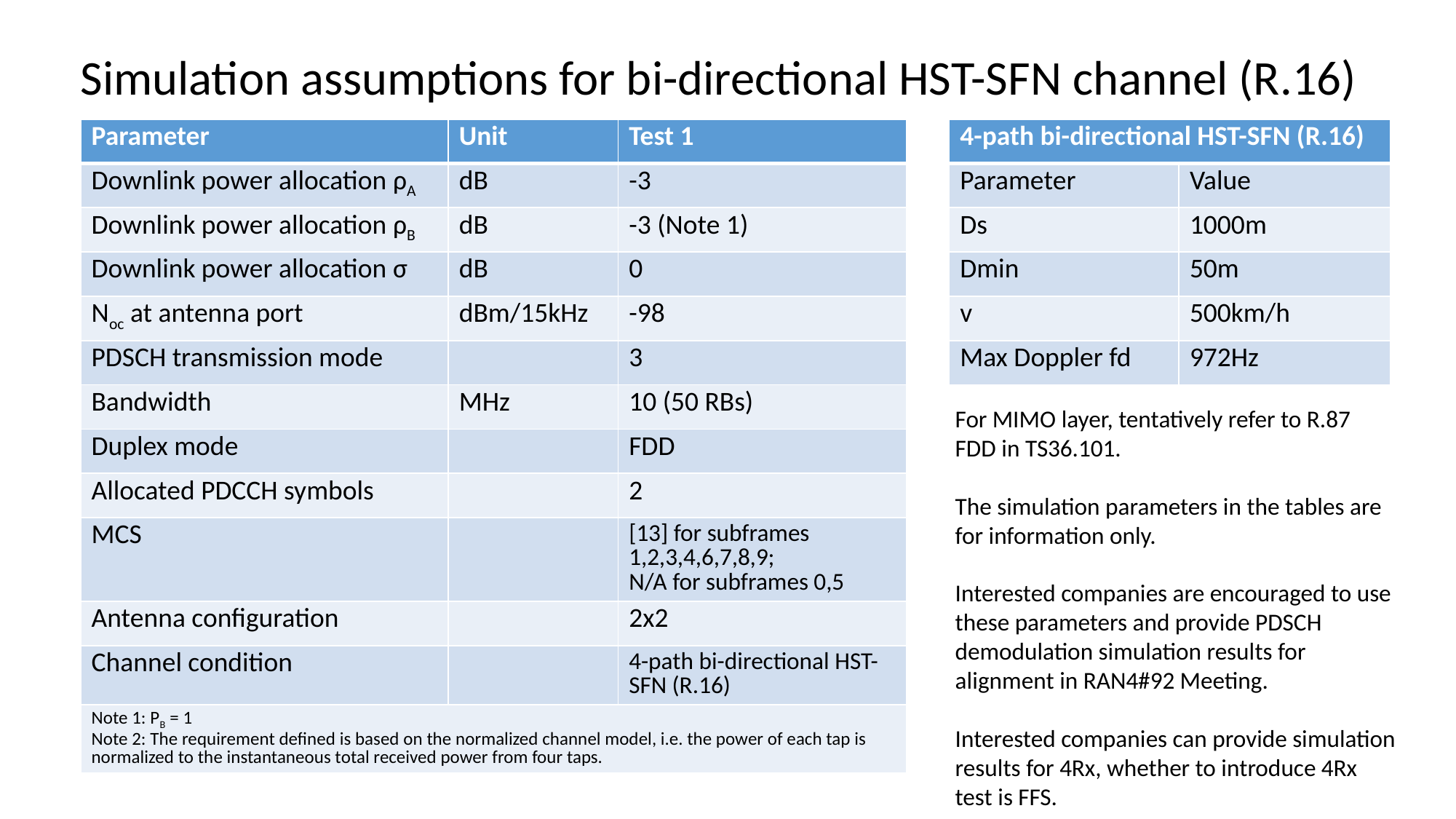

# Simulation assumptions for bi-directional HST-SFN channel (R.16)
| Parameter | Unit | Test 1 |
| --- | --- | --- |
| Downlink power allocation ρA | dB | -3 |
| Downlink power allocation ρB | dB | -3 (Note 1) |
| Downlink power allocation σ | dB | 0 |
| Noc at antenna port | dBm/15kHz | -98 |
| PDSCH transmission mode |  | 3 |
| Bandwidth | MHz | 10 (50 RBs) |
| Duplex mode |  | FDD |
| Allocated PDCCH symbols |  | 2 |
| MCS |  | [13] for subframes 1,2,3,4,6,7,8,9; N/A for subframes 0,5 |
| Antenna configuration |  | 2x2 |
| Channel condition |  | 4-path bi-directional HST-SFN (R.16) |
| Note 1: PB = 1 Note 2: The requirement defined is based on the normalized channel model, i.e. the power of each tap is normalized to the instantaneous total received power from four taps. |  |  |
| 4-path bi-directional HST-SFN (R.16) |  |
| --- | --- |
| Parameter | Value |
| Ds | 1000m |
| Dmin | 50m |
| v | 500km/h |
| Max Doppler fd | 972Hz |
For MIMO layer, tentatively refer to R.87 FDD in TS36.101.

The simulation parameters in the tables are for information only.

Interested companies are encouraged to use these parameters and provide PDSCH demodulation simulation results for alignment in RAN4#92 Meeting.

Interested companies can provide simulation results for 4Rx, whether to introduce 4Rx test is FFS.